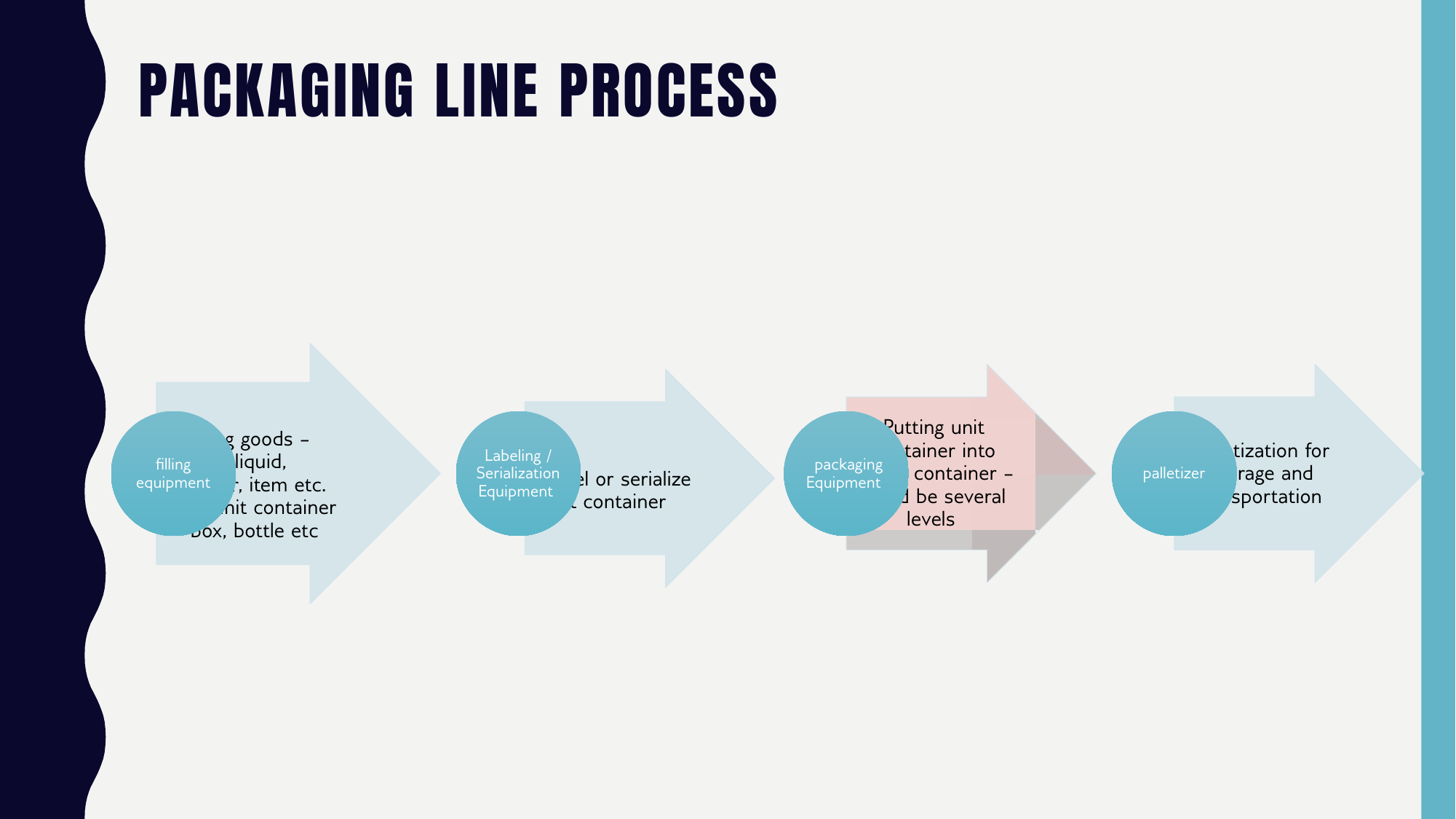

# Packaging line process

Putting goods – tablet, liquid, powder, item etc. into unit container – box, bottle etc
filling equipment

Label or serialize unit container
Labeling / Serialization Equipment
Putting unit container into bigger container – could be several levels
 packaging Equipment
Palletization for storage and transportation
palletizer